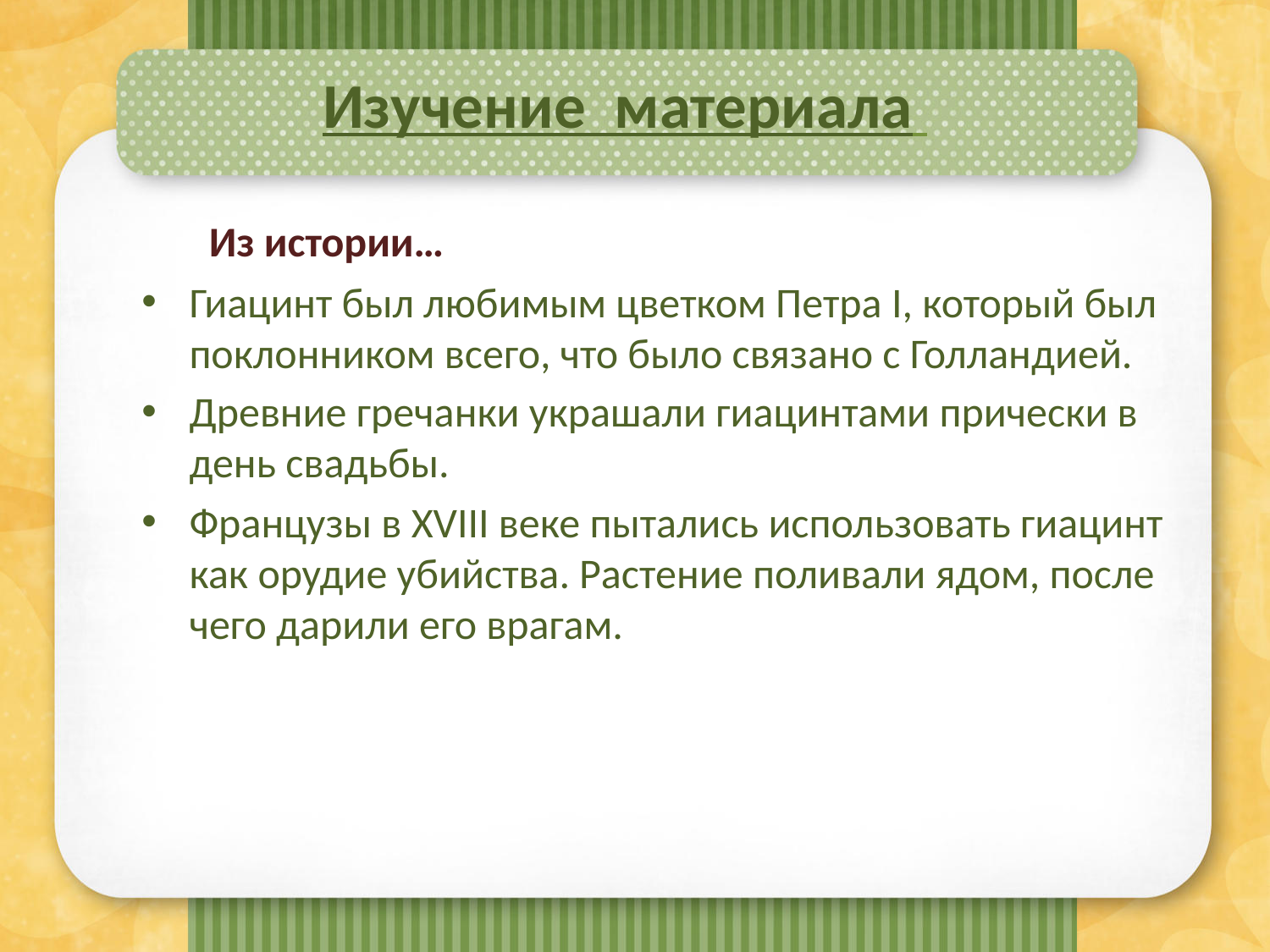

# Изучение  материала
      Из истории…
Гиацинт был любимым цветком Петра I, который был поклонником всего, что было связано с Голландией.
Древние гречанки украшали гиацинтами прически в день свадьбы.
Французы в XVIII веке пытались использовать гиацинт как орудие убийства. Растение поливали ядом, после чего дарили его врагам.